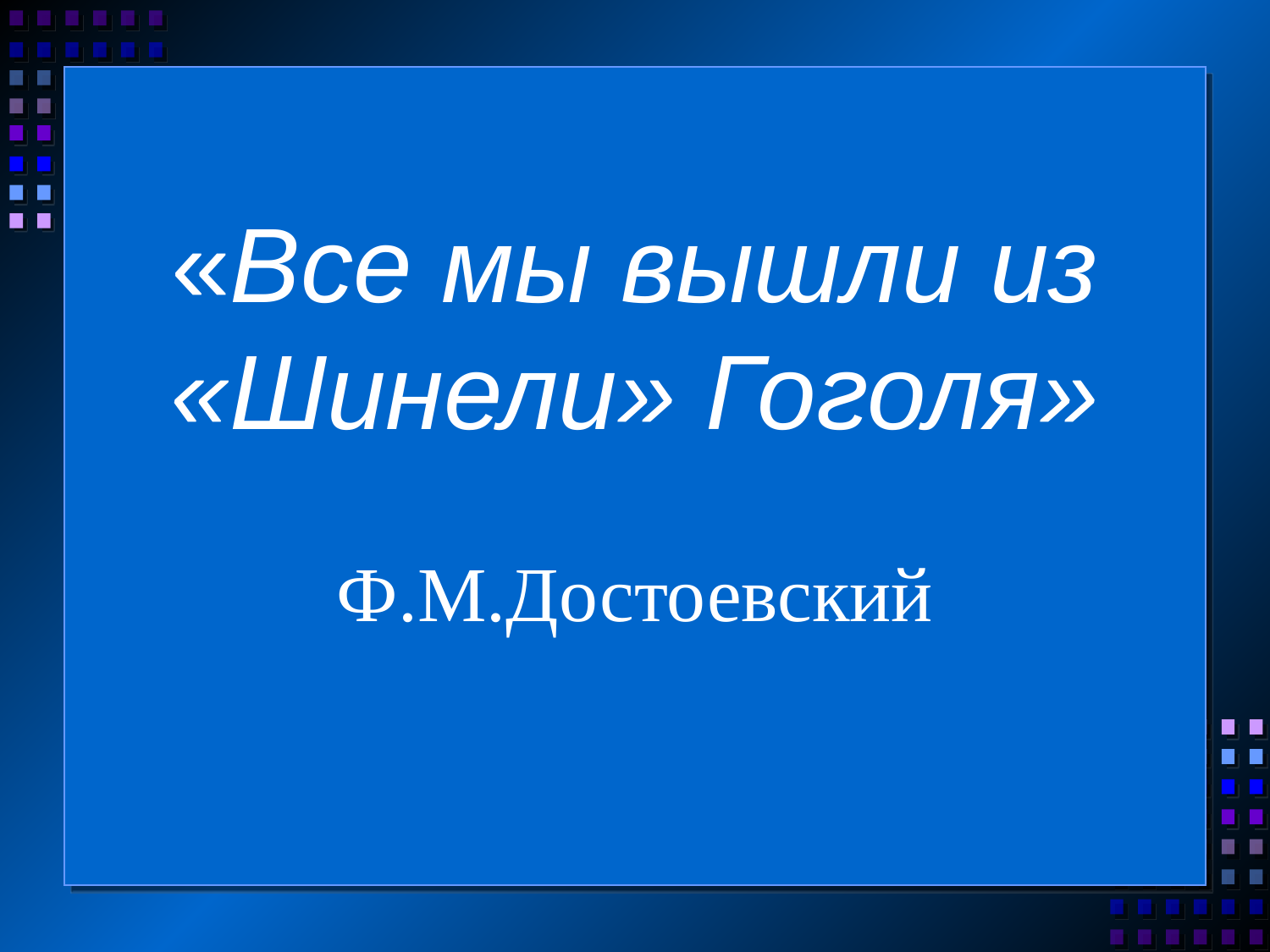

# «Все мы вышли из «Шинели» Гоголя» Ф.М.Достоевский